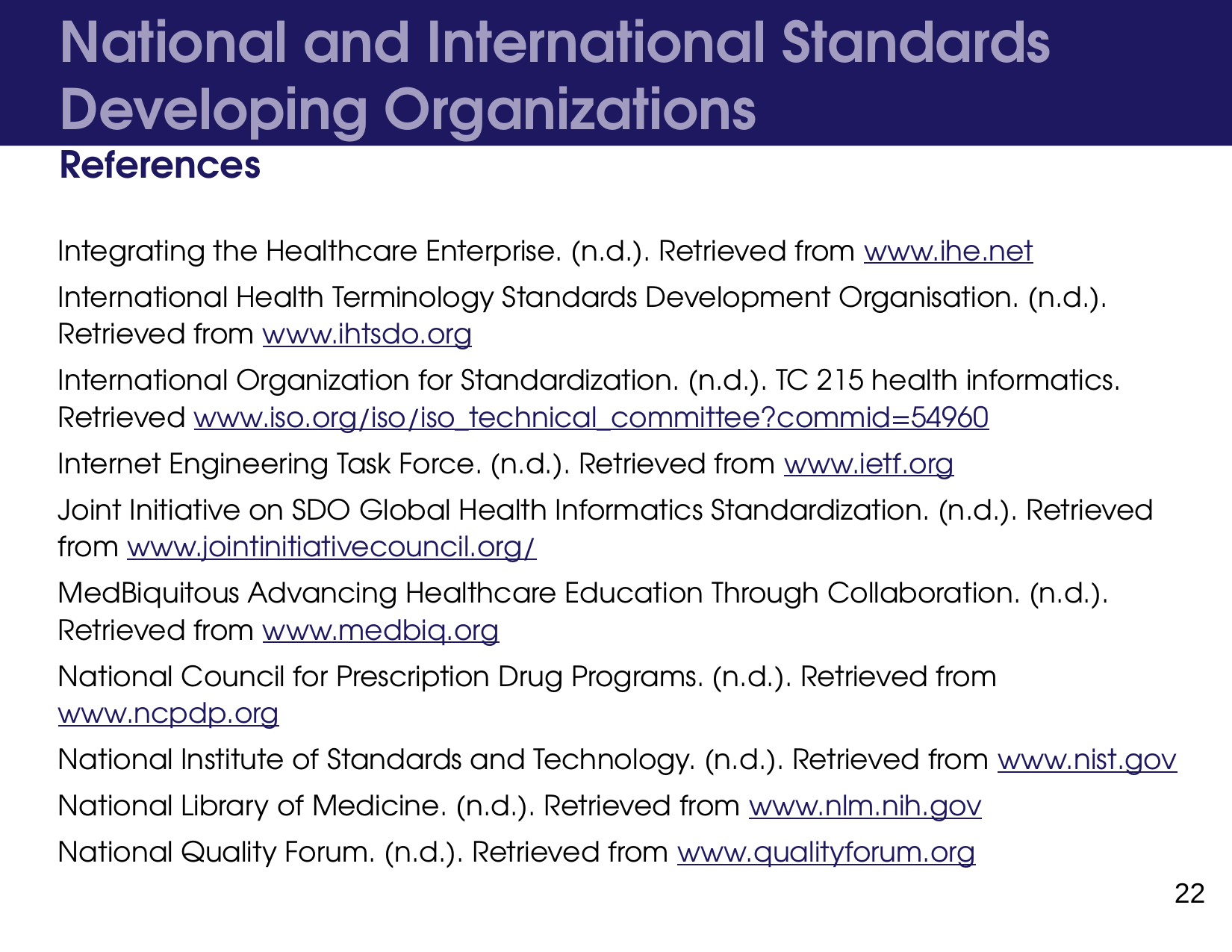

National and International Standards Developing Organizations
References
Integrating the Healthcare Enterprise. (n.d.). Retrieved from www.ihe.net
International Health Terminology Standards Development Organisation. (n.d.). Retrieved from www.ihtsdo.org
International Organization for Standardization. (n.d.). TC 215 health informatics. Retrieved www.iso.org/iso/iso_technical_committee?commid=54960
Internet Engineering Task Force. (n.d.). Retrieved from www.ietf.org
Joint Initiative on SDO Global Health Informatics Standardization. (n.d.). Retrieved from www.jointinitiativecouncil.org/
MedBiquitous Advancing Healthcare Education Through Collaboration. (n.d.). Retrieved from www.medbiq.org
National Council for Prescription Drug Programs. (n.d.). Retrieved from www.ncpdp.org
National Institute of Standards and Technology. (n.d.). Retrieved from www.nist.gov
National Library of Medicine. (n.d.). Retrieved from www.nlm.nih.gov
National Quality Forum. (n.d.). Retrieved from www.qualityforum.org

22